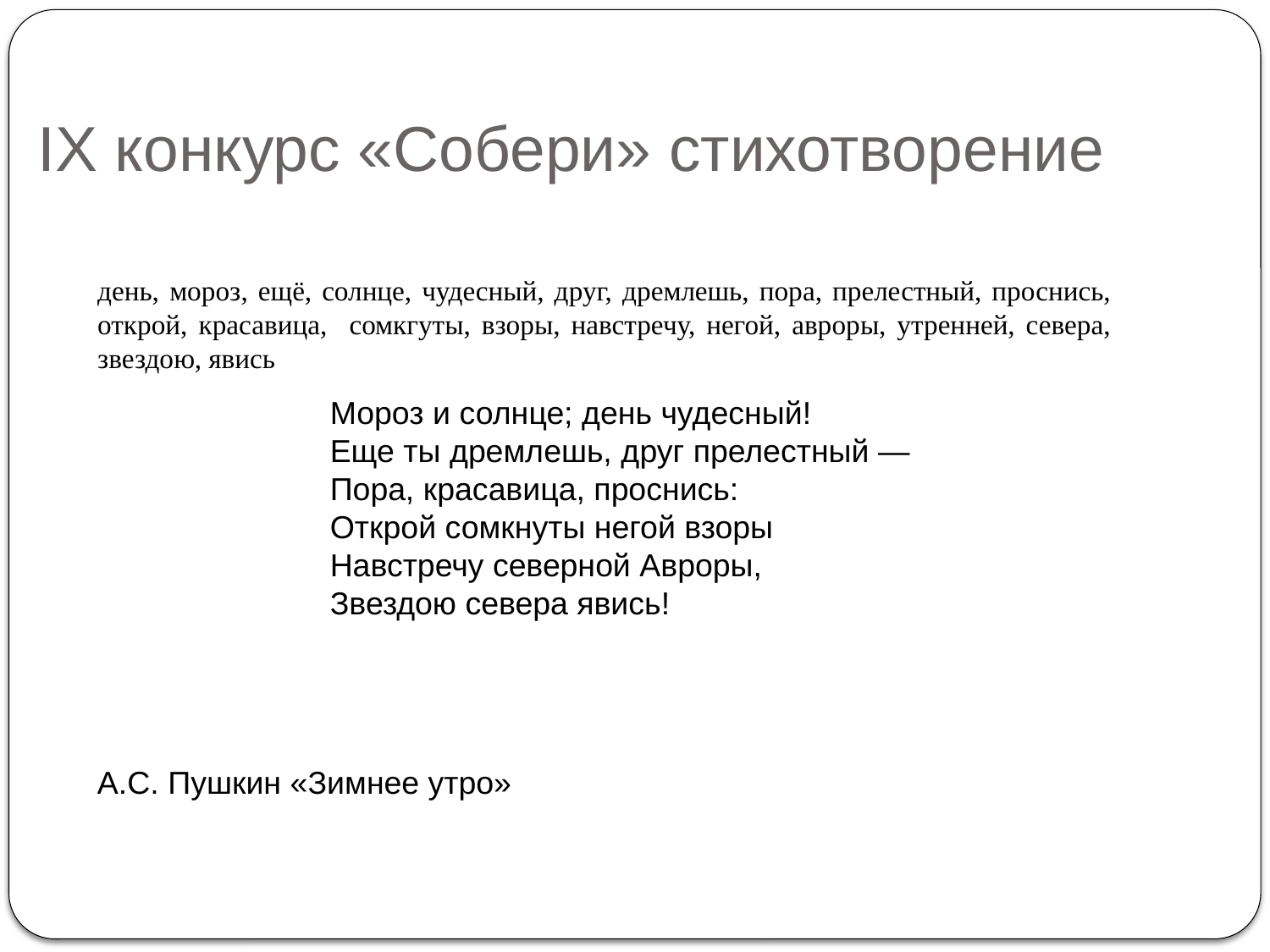

# IХ конкурс «Собери» стихотворение
день, мороз, ещё, солнце, чудесный, друг, дремлешь, пора, прелестный, проснись, открой, красавица,  сомкгуты, взоры, навстречу, негой, авроры, утренней, севера, звездою, явись
Мороз и солнце; день чудесный!
Еще ты дремлешь, друг прелестный —
Пора, красавица, проснись:
Открой сомкнуты негой взоры
Навстречу северной Авроры,
Звездою севера явись!
А.С. Пушкин «Зимнее утро»